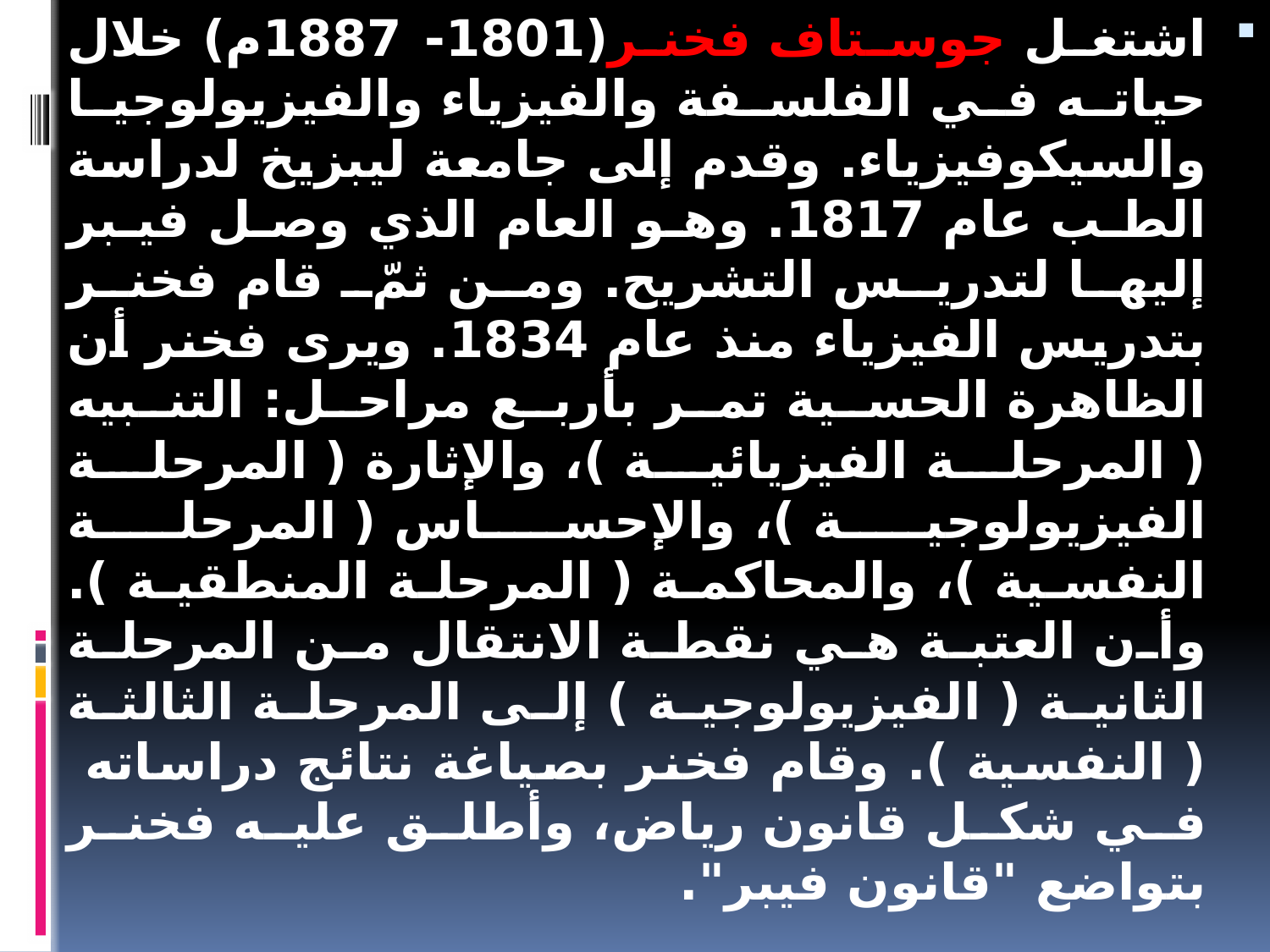

اشتغل جوستاف فخنر(1801-1887م) خلال حياته في الفلسفة والفيزياء والفيزيولوجيا والسيكوفيزياء. وقدم إلى جامعة ليبزيخ لدراسة الطب عام 1817. وهو العام الذي وصل فيبر إليها لتدريس التشريح. ومن ثمّ قام فخنر بتدريس الفيزياء منذ عام 1834. ويرى فخنر أن الظاهرة الحسية تمر بأربع مراحل: التنبيه ( المرحلة الفيزيائية )، والإثارة ( المرحلة الفيزيولوجية )، والإحساس ( المرحلة النفسية )، والمحاكمة ( المرحلة المنطقية ). وأن العتبة هي نقطة الانتقال من المرحلة الثانية ( الفيزيولوجية ) إلى المرحلة الثالثة ( النفسية ). وقام فخنر بصياغة نتائج دراساته  في شكل قانون رياض، وأطلق عليه فخنر بتواضع "قانون فيبر".